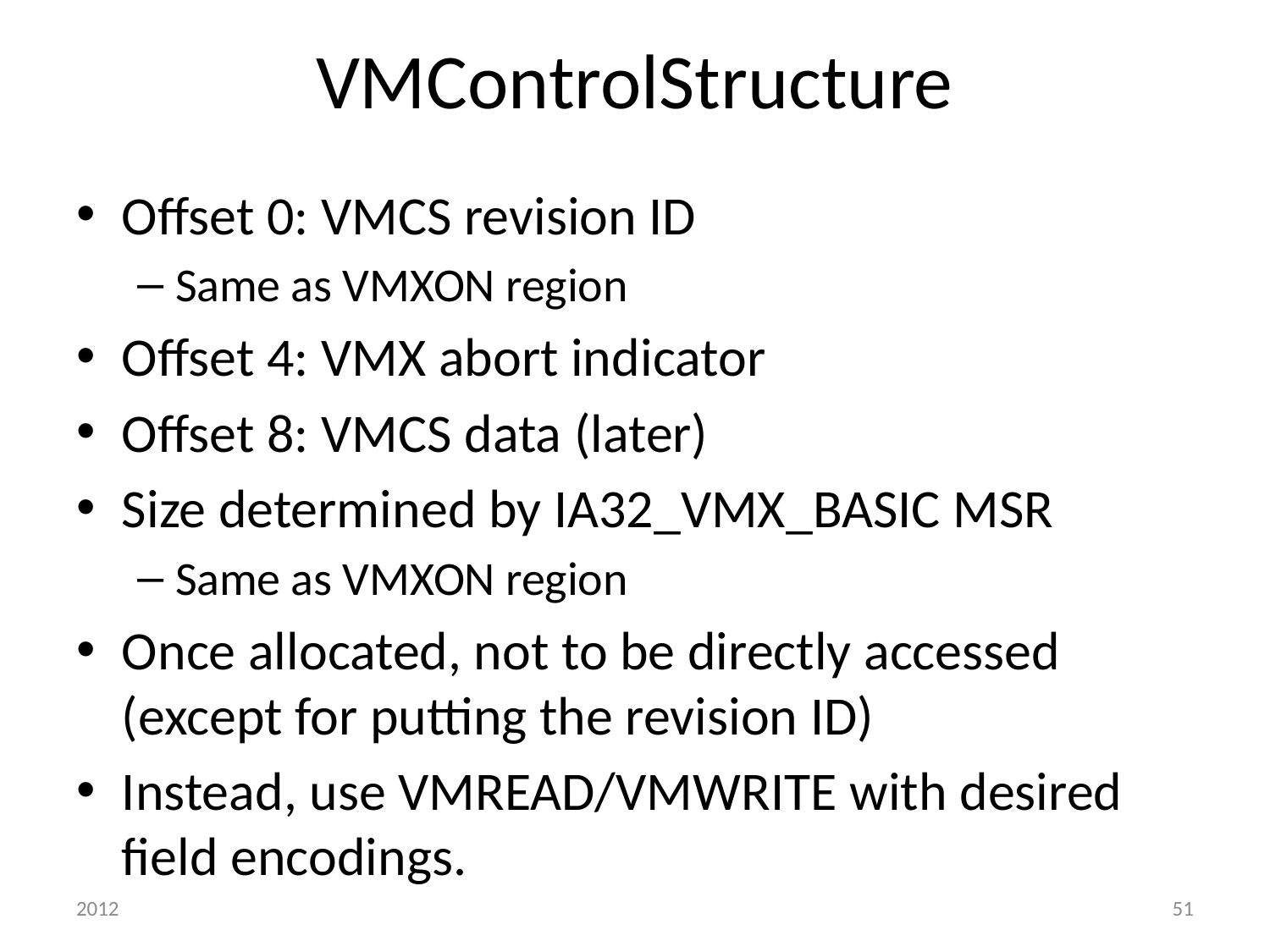

# VMControlStructure
Offset 0: VMCS revision ID
Same as VMXON region
Offset 4: VMX abort indicator
Offset 8: VMCS data (later)
Size determined by IA32_VMX_BASIC MSR
Same as VMXON region
Once allocated, not to be directly accessed (except for putting the revision ID)
Instead, use VMREAD/VMWRITE with desired field encodings.
2012

51